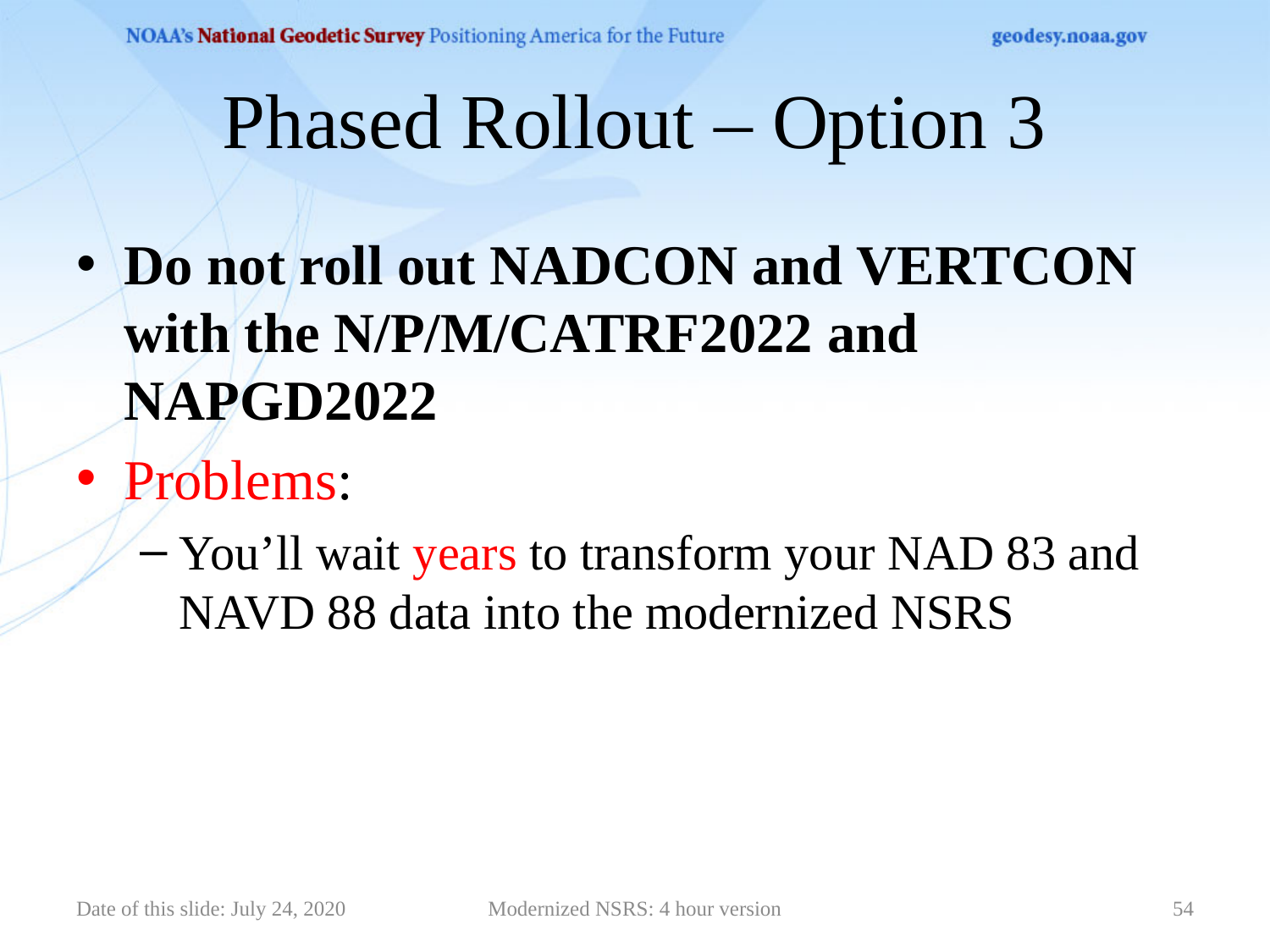

# Phased Rollout – Option 3
Do not roll out NADCON and VERTCON with the N/P/M/CATRF2022 and NAPGD2022
Problems:
You’ll wait years to transform your NAD 83 and NAVD 88 data into the modernized NSRS
Date of this slide: July 24, 2020
Modernized NSRS: 4 hour version
54